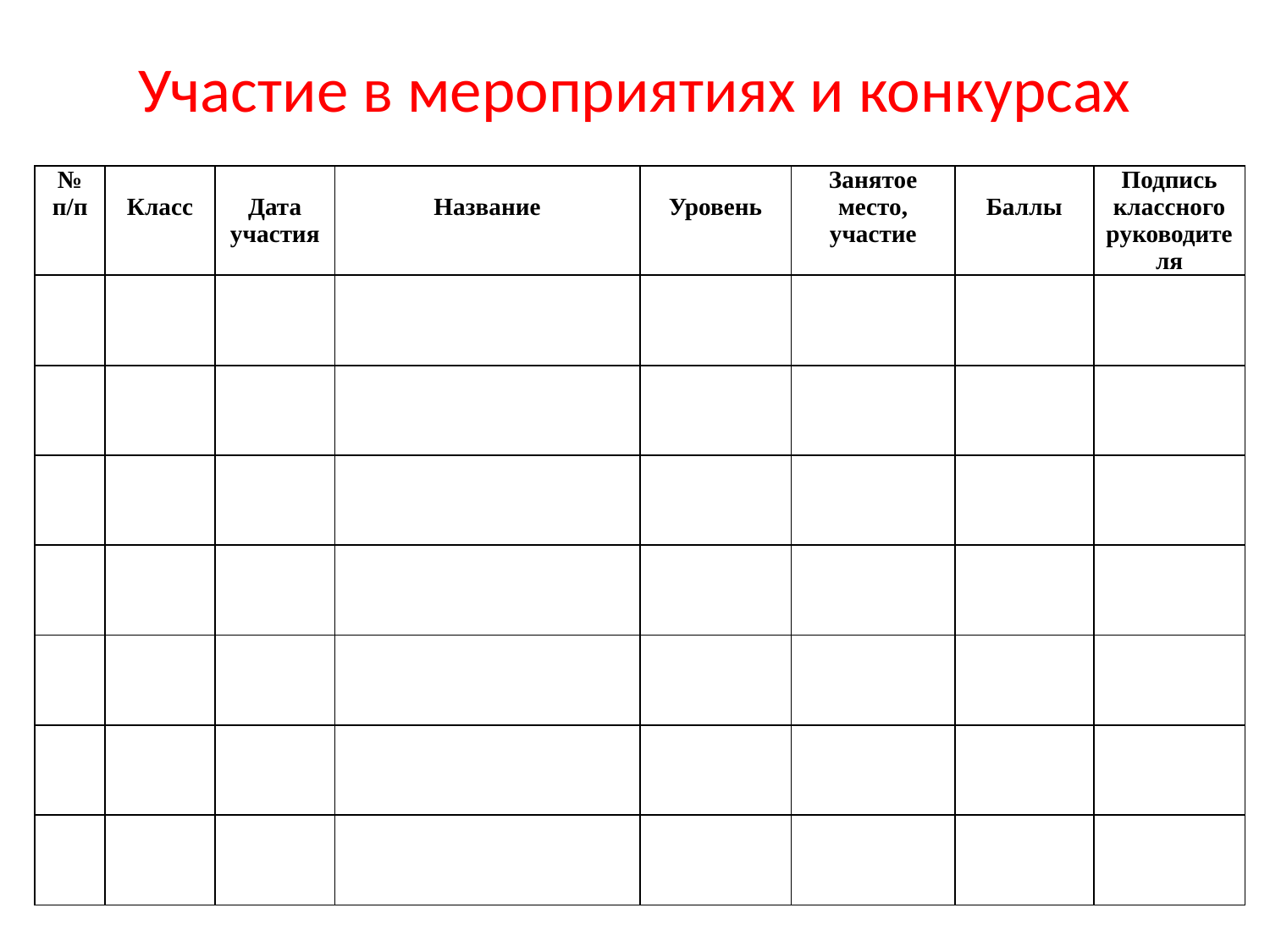

# Участие в мероприятиях и конкурсах
| № п/п | Класс | Дата участия | Название | Уровень | Занятое место, участие | Баллы | Подпись классного руководителя |
| --- | --- | --- | --- | --- | --- | --- | --- |
|  |  |  |  |  |  |  |  |
|  |  |  |  |  |  |  |  |
|  |  |  |  |  |  |  |  |
|  |  |  |  |  |  |  |  |
|  |  |  |  |  |  |  |  |
|  |  |  |  |  |  |  |  |
|  |  |  |  |  |  |  |  |